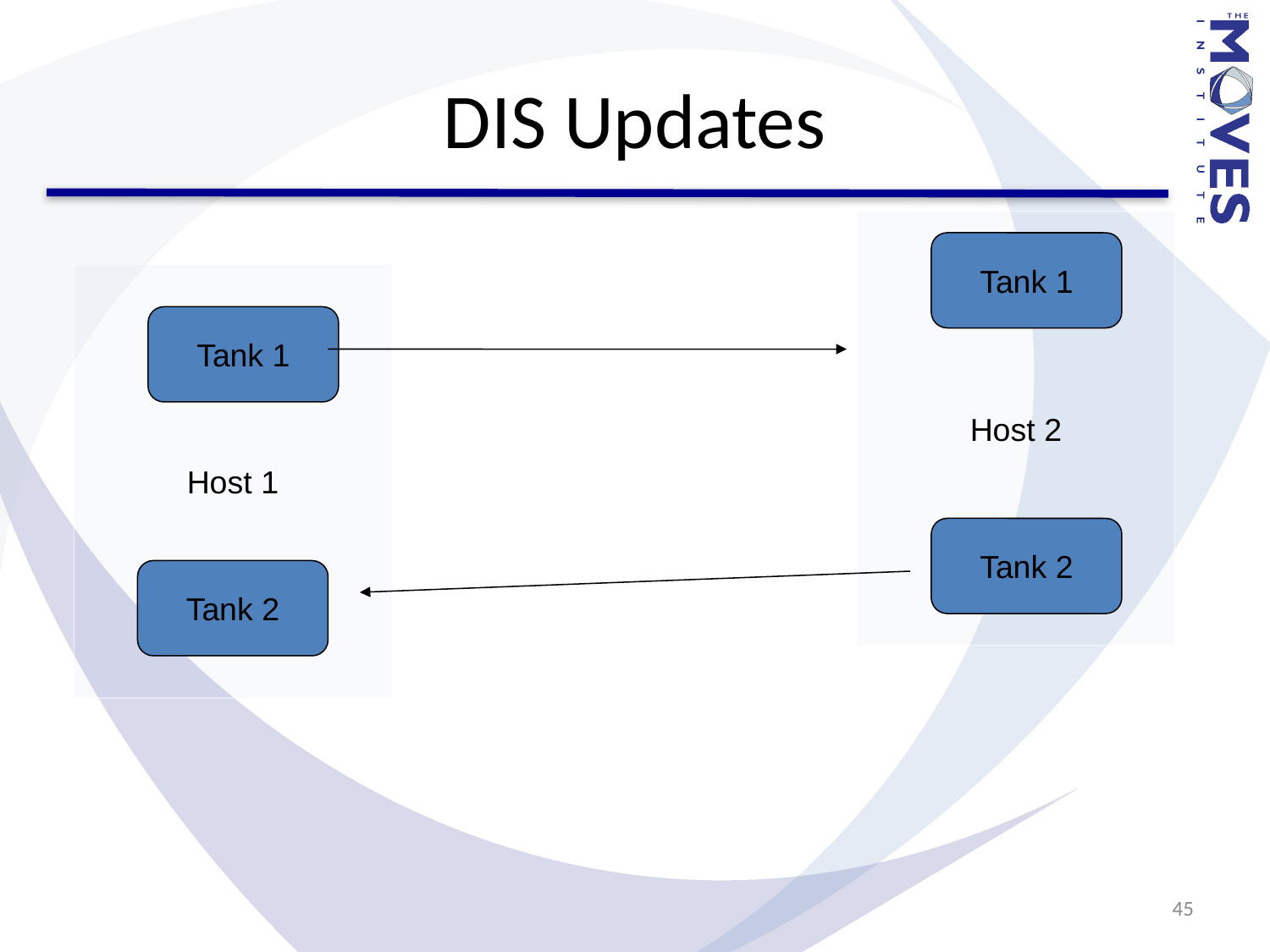

# DIS Updates
Host 2
Tank 1
Host 1
Update
Tank 1

Update
Tank 2
Tank 2

45